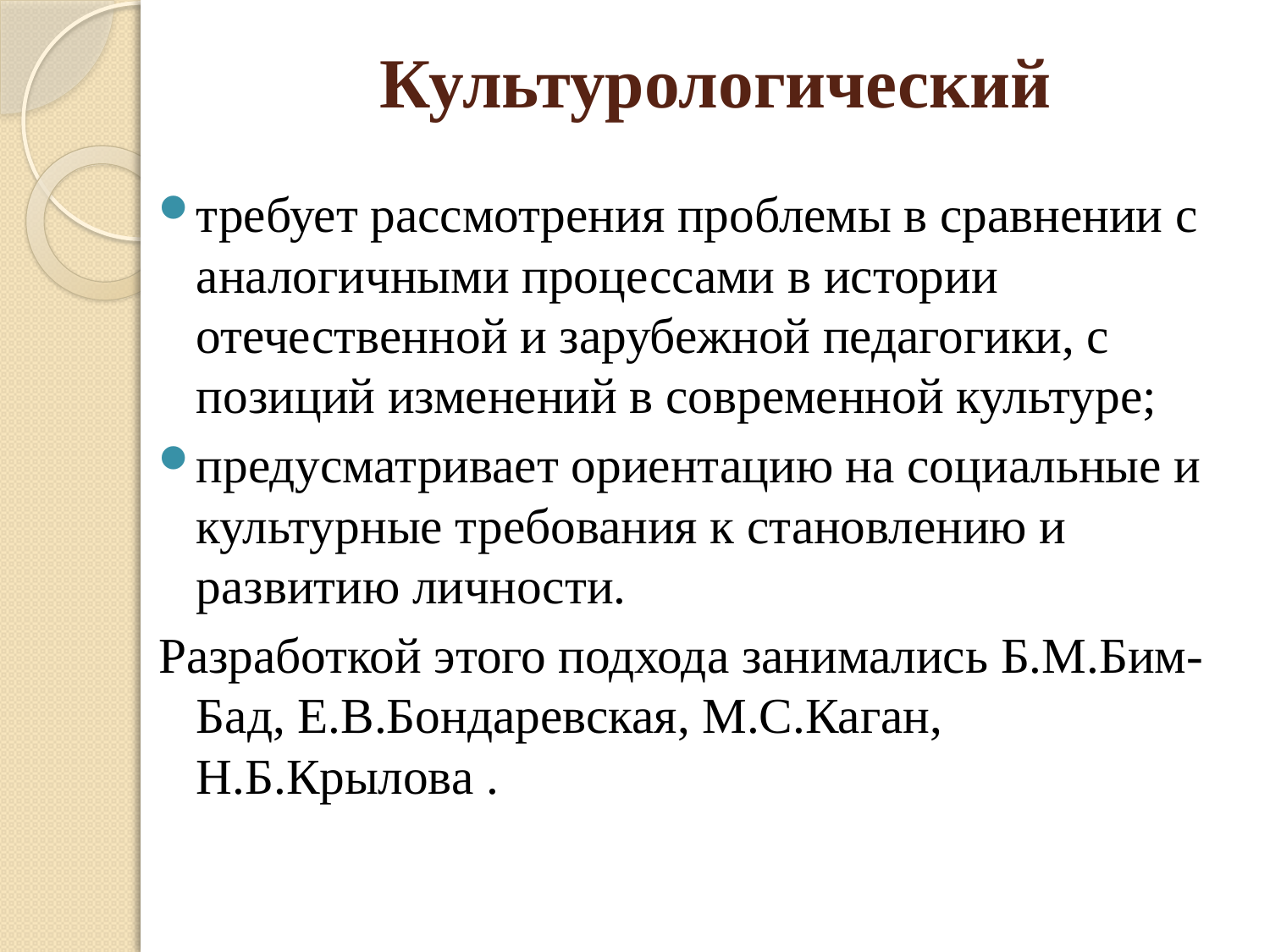

# Культурологический
требует рассмотрения проблемы в сравнении с аналогичными процессами в истории отечественной и зарубежной педагогики, с позиций изменений в современной культуре;
предусматривает ориентацию на социальные и культурные требования к становлению и развитию личности.
Разработкой этого подхода занимались Б.М.Бим-Бад, Е.В.Бондаревская, М.С.Каган, Н.Б.Крылова .